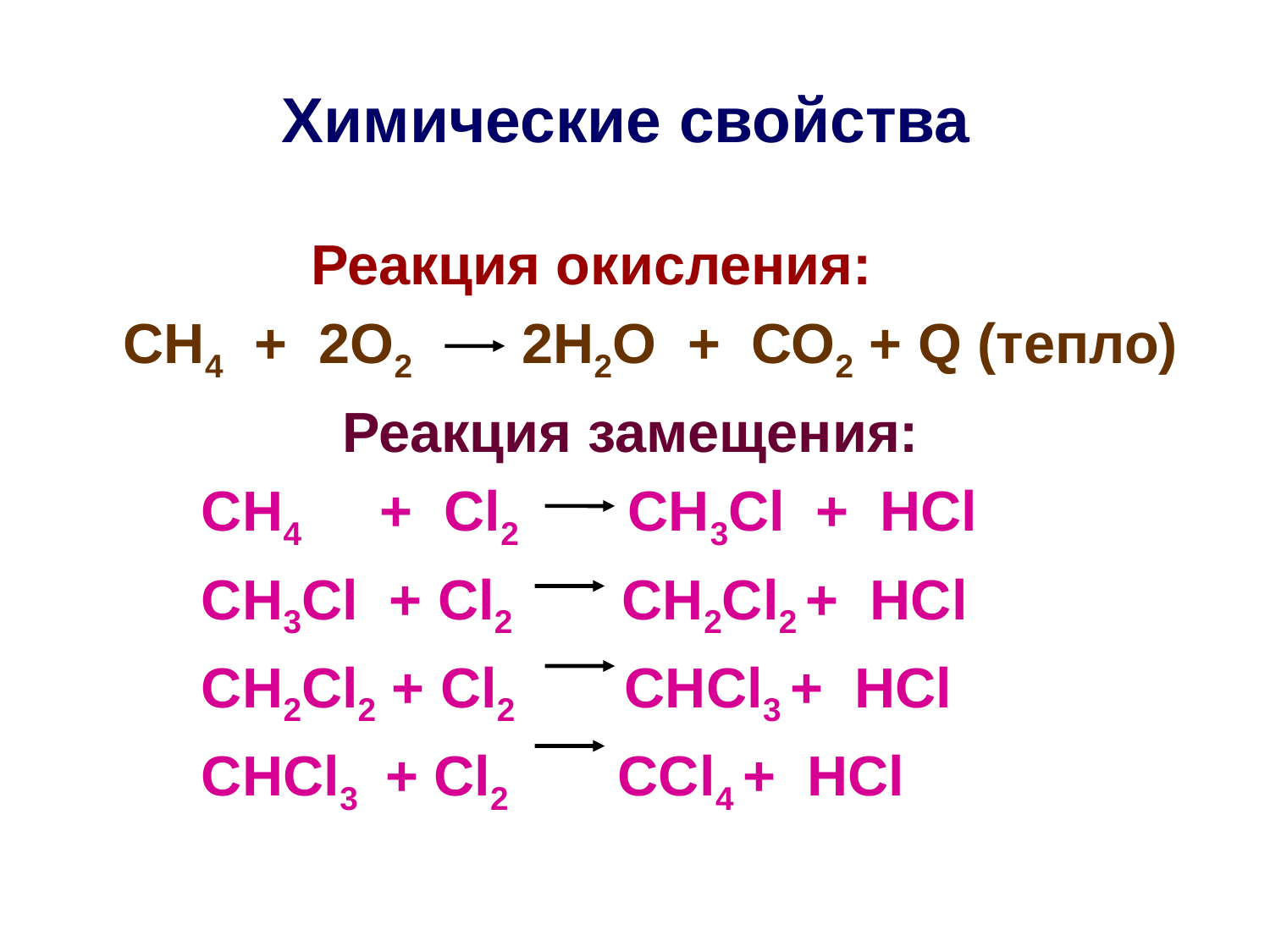

# Химические свойства
               Реакция окисления:
   СН4  +  2О2       2Н2О  +  СО2 + Q (тепло)
                 Реакция замещения:
        СН4     +  Сl2       CH3Cl  +  HCl
        CH3Cl  + Сl2       CH2Cl2 +  HCl
        CH2Cl2 + Сl2       CHCl3 +  HCl
        CHCl3   + Сl2       CCl4 +  HCl